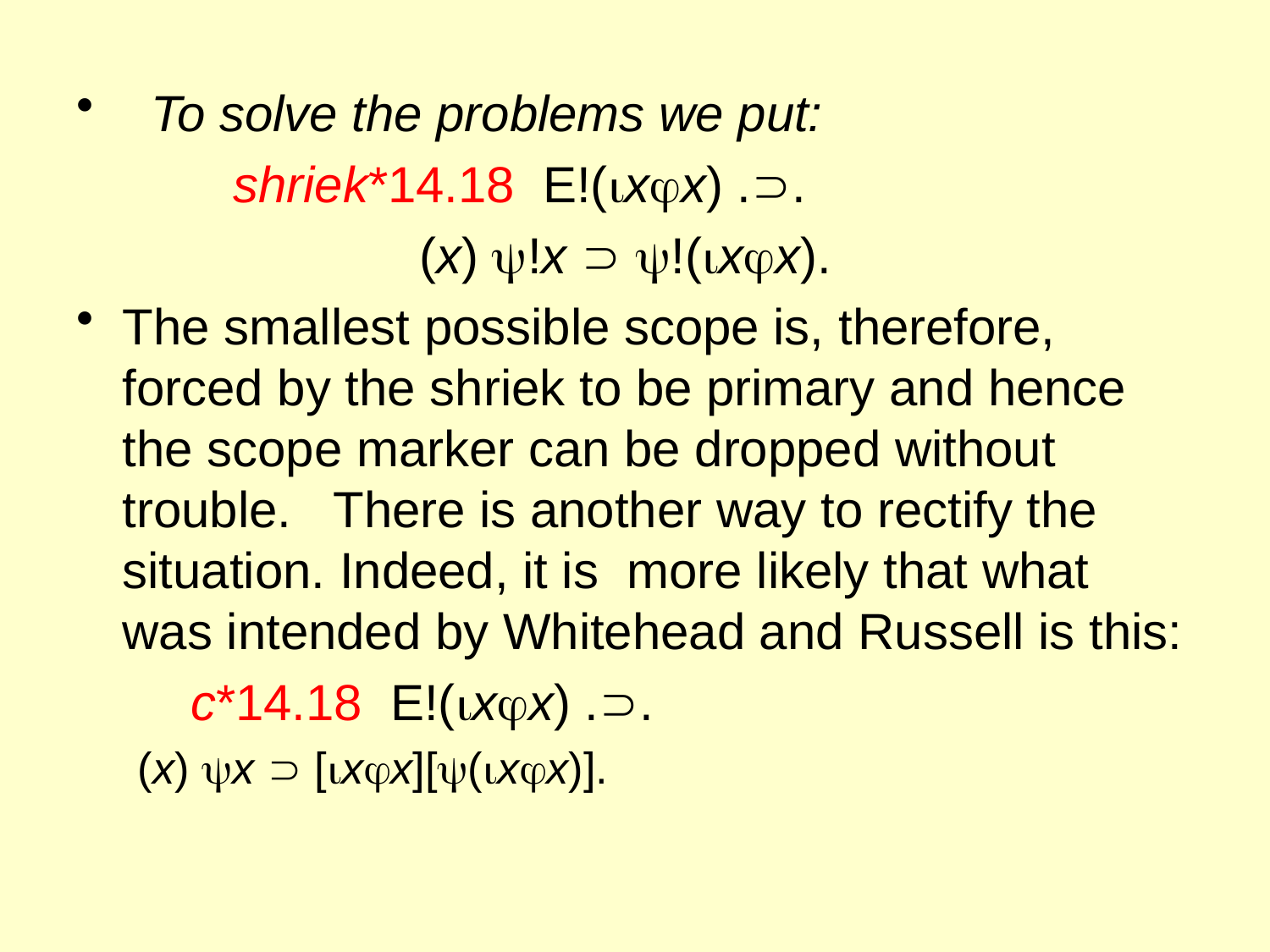

To solve the problems we put:
	   shriek*14.18  E!(ιxϕx) .⊃.
			(x) ψ!x ⊃ ψ!(ιxϕx).
The smallest possible scope is, therefore, forced by the shriek to be primary and hence the scope marker can be dropped without trouble.   There is another way to rectify the situation. Indeed, it is  more likely that what was intended by Whitehead and Russell is this:
	c*14.18  E!(ιxϕx) .⊃.
			(x) ψx ⊃ [ιxϕx][ψ(ιxϕx)].